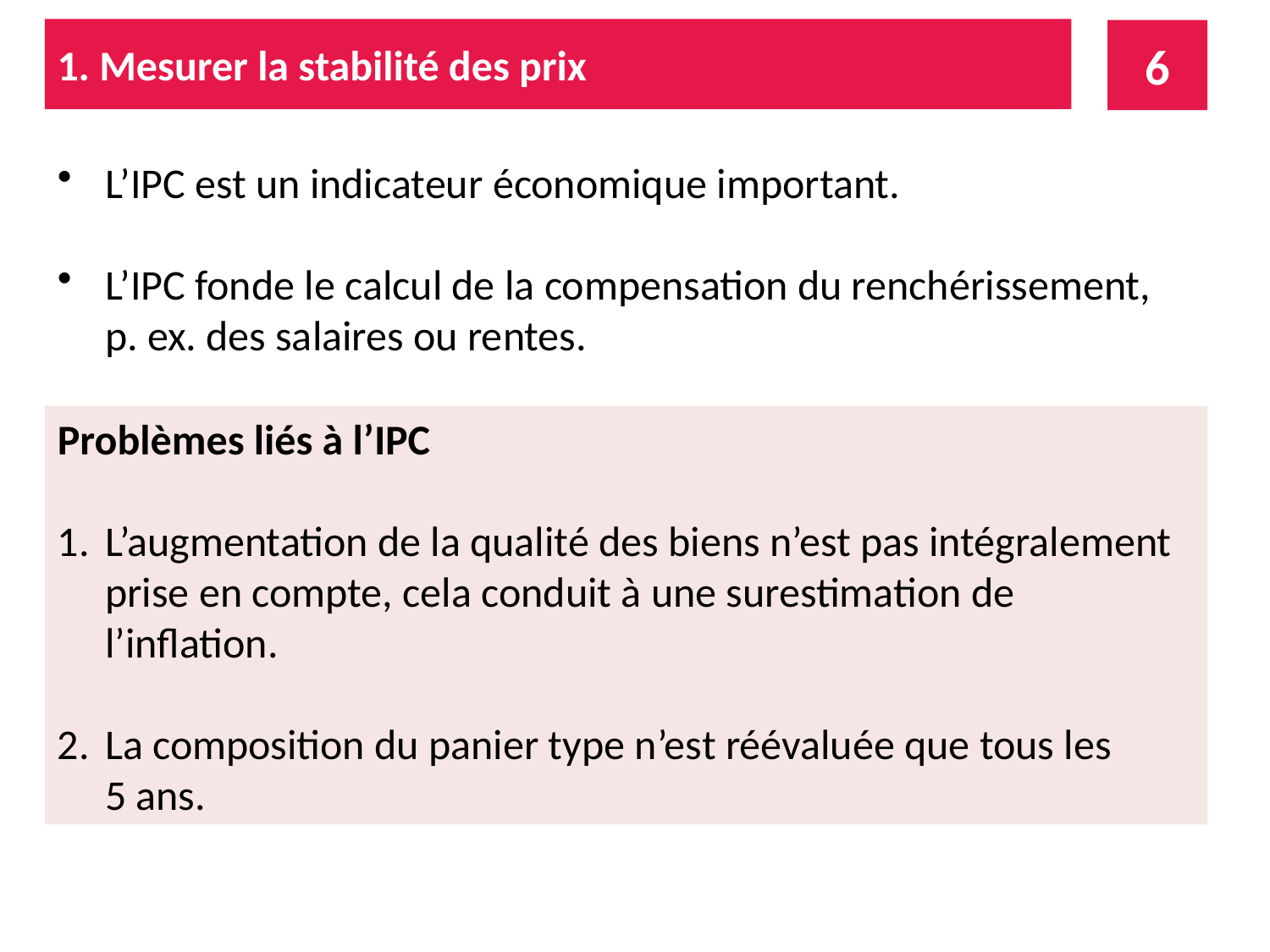

1. Mesurer la stabilité des prix
6
L’IPC est un indicateur économique important.

L’IPC fonde le calcul de la compensation du renchérissement, p. ex. des salaires ou rentes.

Problèmes liés à l’IPC

L’augmentation de la qualité des biens n’est pas intégralement prise en compte, cela conduit à une surestimation de l’inflation.

2.	La composition du panier type n’est réévaluée que tous les 5 ans.